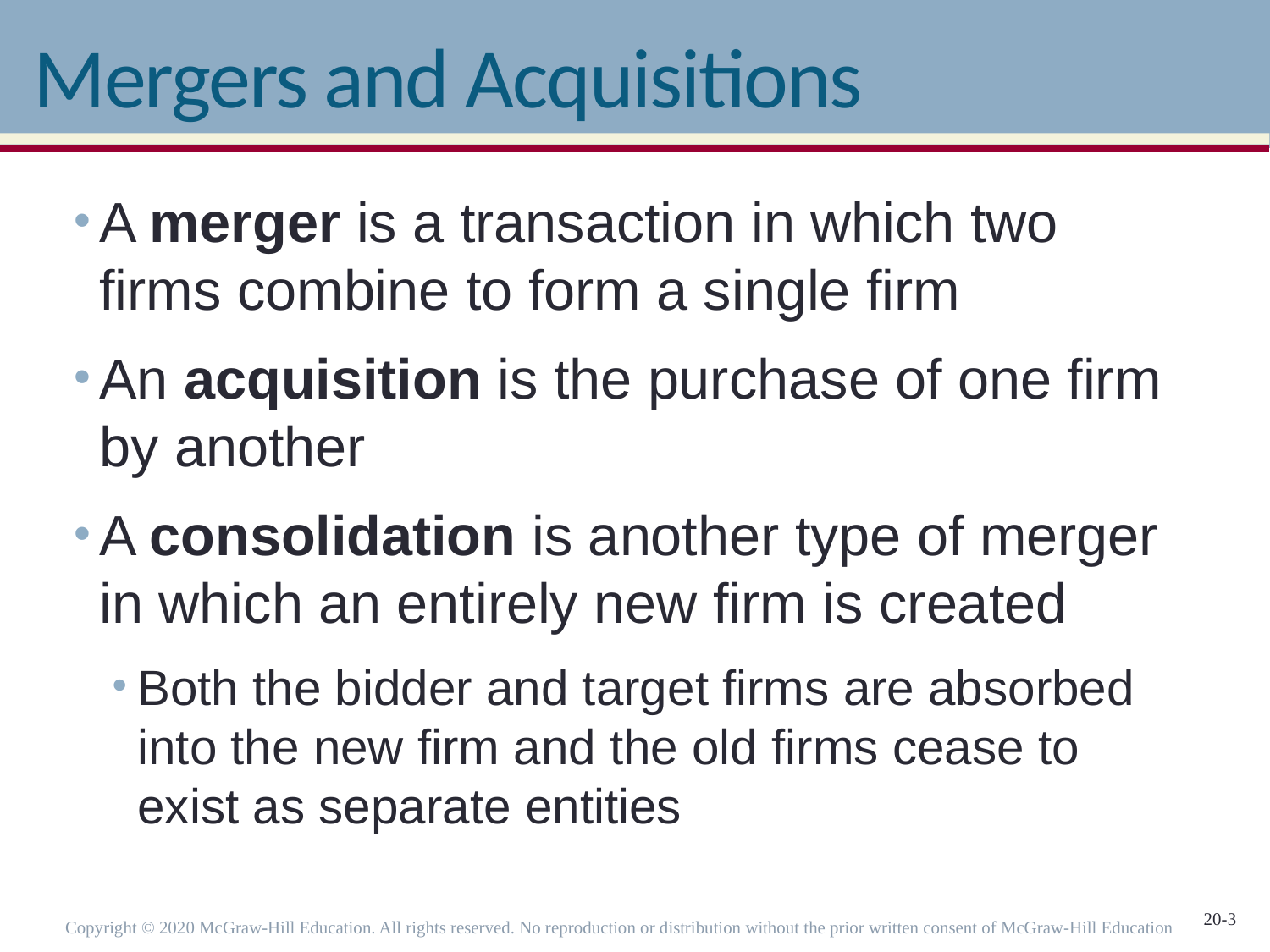

# Mergers and Acquisitions
A merger is a transaction in which two firms combine to form a single firm
An acquisition is the purchase of one firm by another
A consolidation is another type of merger in which an entirely new firm is created
Both the bidder and target firms are absorbed into the new firm and the old firms cease to exist as separate entities
Copyright © 2020 McGraw-Hill Education. All rights reserved. No reproduction or distribution without the prior written consent of McGraw-Hill Education